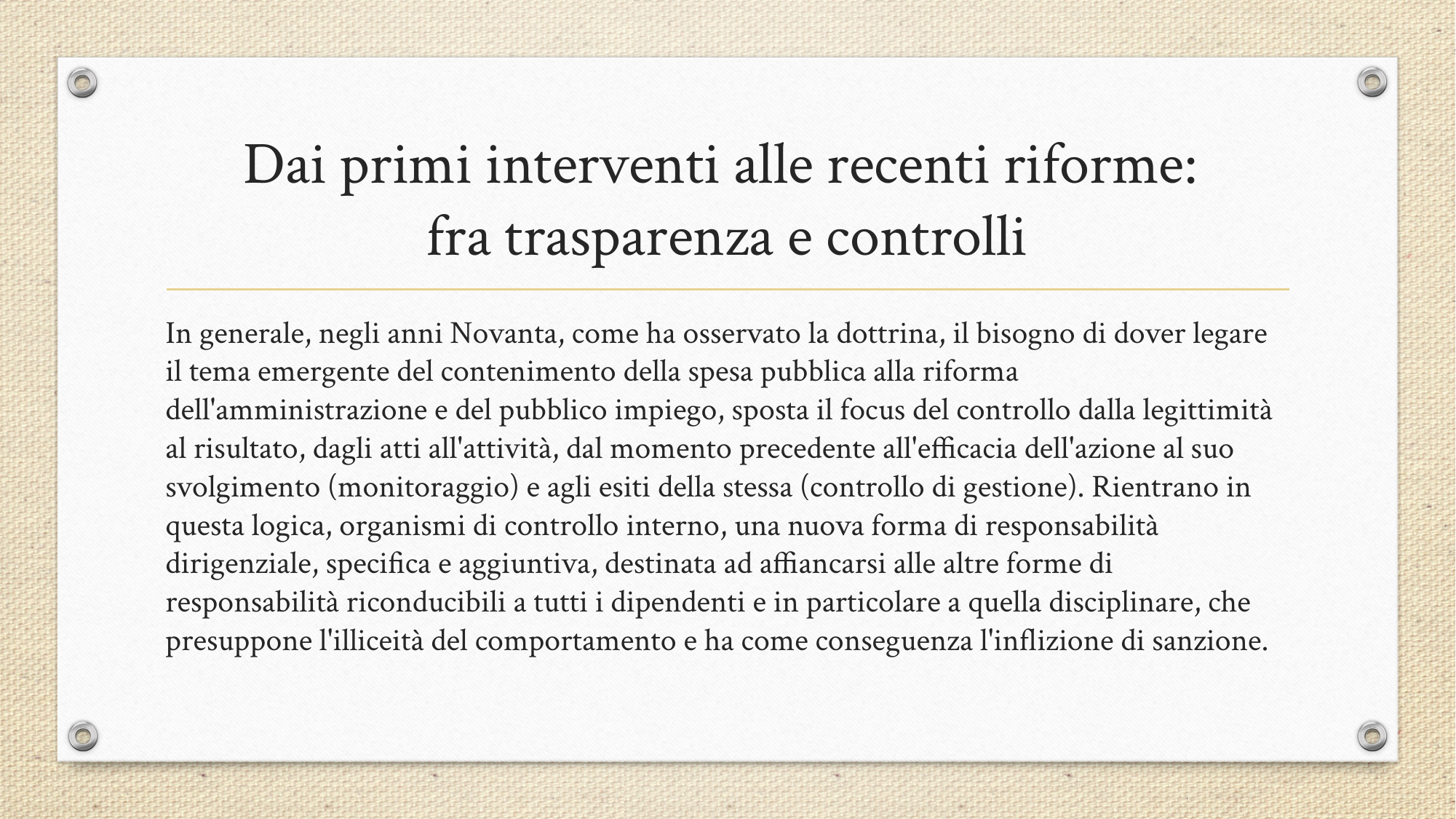

# Dai primi interventi alle recenti riforme: fra trasparenza e controlli
In generale, negli anni Novanta, come ha osservato la dottrina, il bisogno di dover legare il tema emergente del contenimento della spesa pubblica alla riforma dell'amministrazione e del pubblico impiego, sposta il focus del controllo dalla legittimità al risultato, dagli atti all'attività, dal momento precedente all'efficacia dell'azione al suo svolgimento (monitoraggio) e agli esiti della stessa (controllo di gestione). Rientrano in questa logica, organismi di controllo interno, una nuova forma di responsabilità dirigenziale, specifica e aggiuntiva, destinata ad affiancarsi alle altre forme di responsabilità riconducibili a tutti i dipendenti e in particolare a quella disciplinare, che presuppone l'illiceità del comportamento e ha come conseguenza l'inflizione di sanzione.